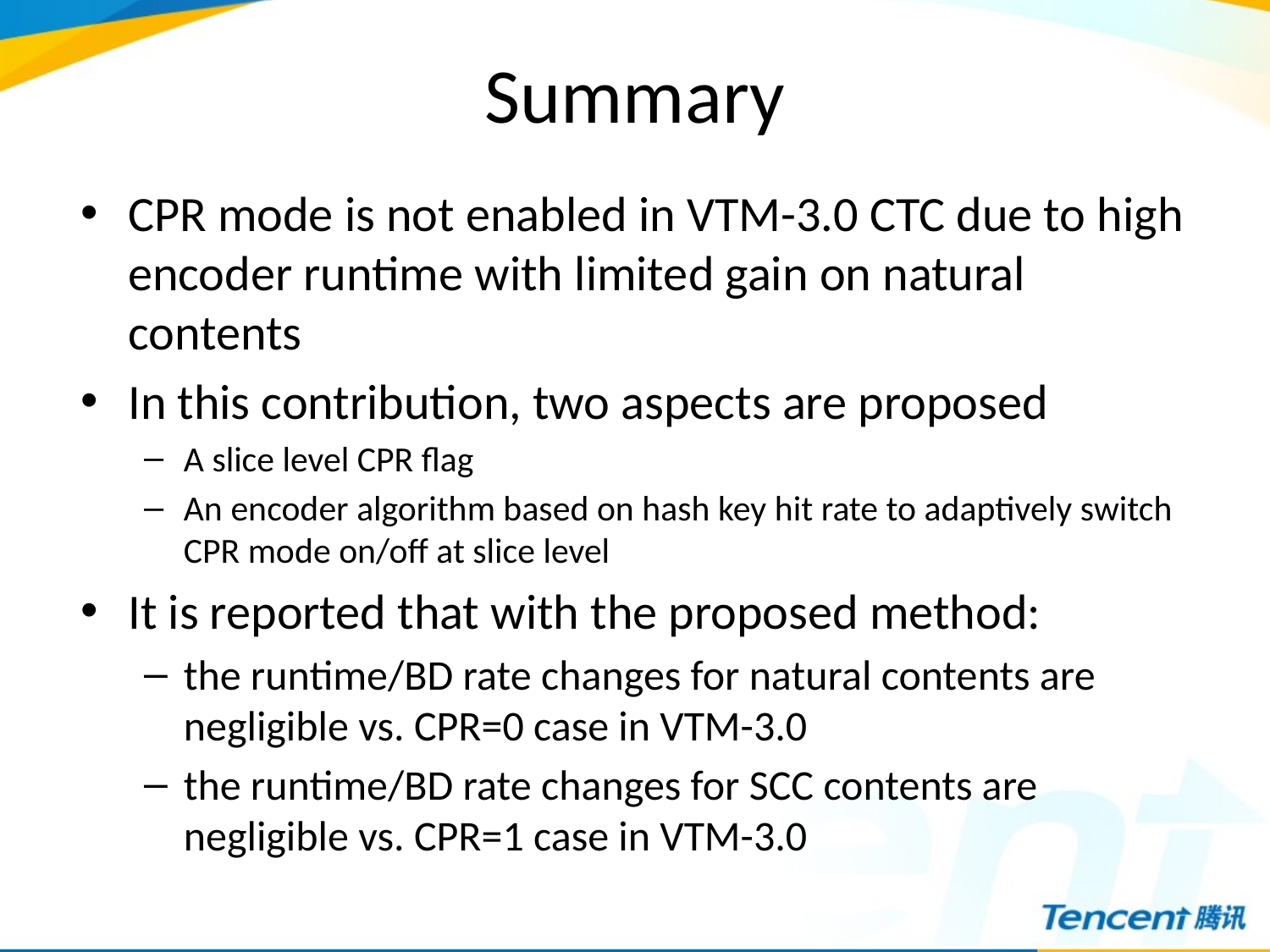

# Summary
CPR mode is not enabled in VTM-3.0 CTC due to high encoder runtime with limited gain on natural contents
In this contribution, two aspects are proposed
A slice level CPR flag
An encoder algorithm based on hash key hit rate to adaptively switch CPR mode on/off at slice level
It is reported that with the proposed method:
the runtime/BD rate changes for natural contents are negligible vs. CPR=0 case in VTM-3.0
the runtime/BD rate changes for SCC contents are negligible vs. CPR=1 case in VTM-3.0